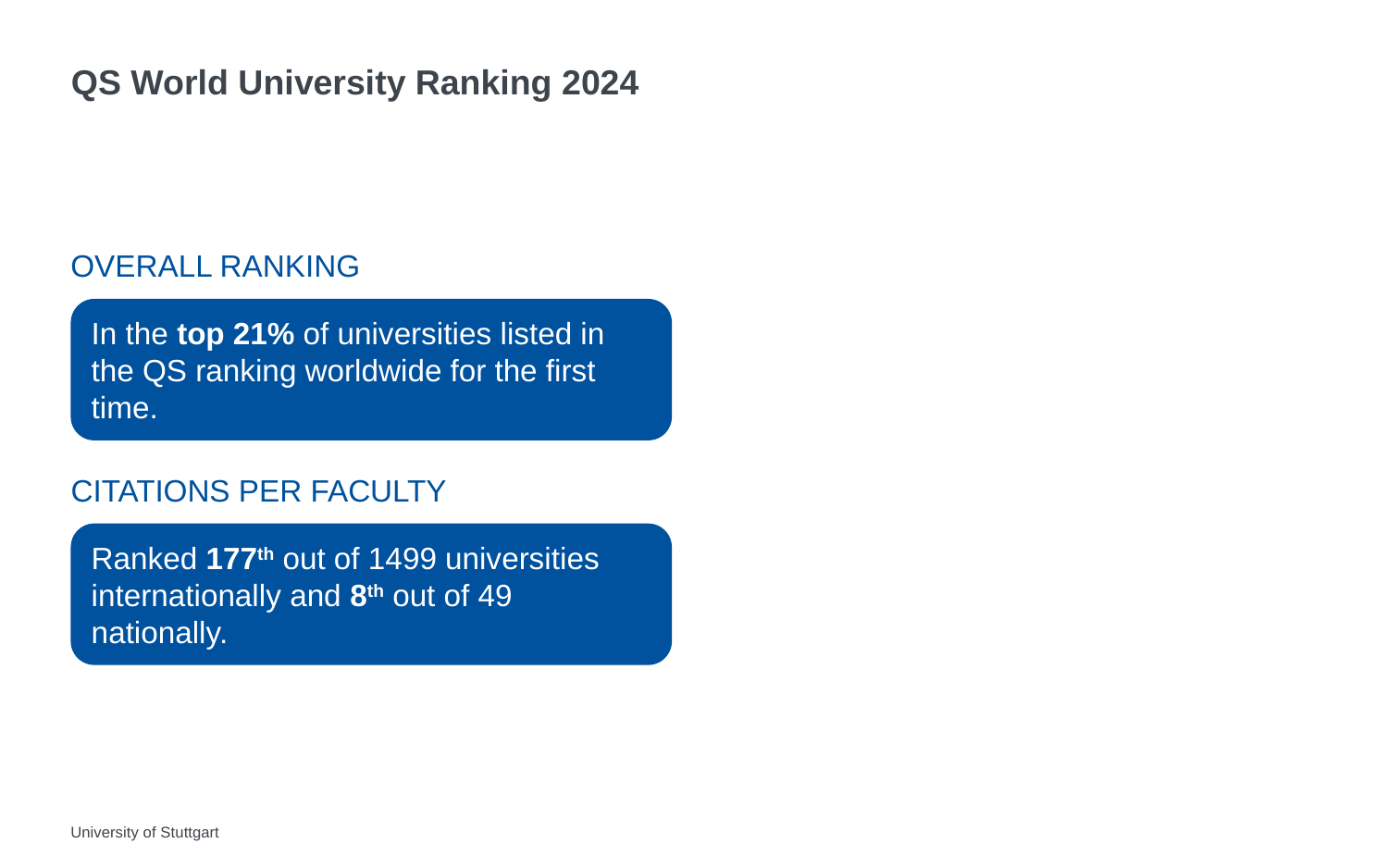

# QS World University Ranking 2024
Overall Ranking
In the top 21% of universities listed in the QS ranking worldwide for the first time.
Citations per Faculty
Ranked 177th out of 1499 universities internationally and 8th out of 49 nationally.
University of Stuttgart